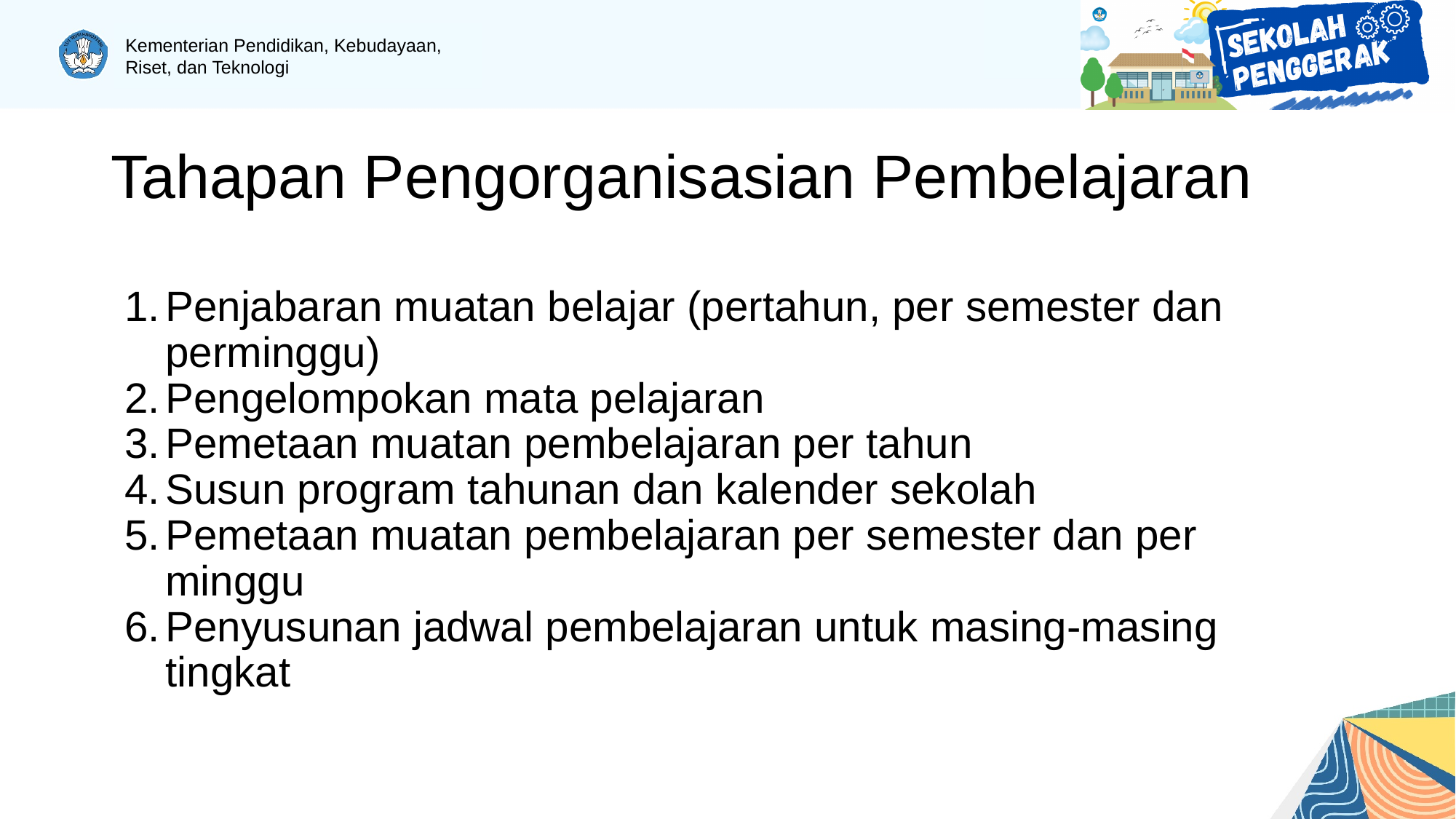

# Tahapan Pengorganisasian Pembelajaran
Penjabaran muatan belajar (pertahun, per semester dan perminggu)
Pengelompokan mata pelajaran
Pemetaan muatan pembelajaran per tahun
Susun program tahunan dan kalender sekolah
Pemetaan muatan pembelajaran per semester dan per minggu
Penyusunan jadwal pembelajaran untuk masing-masing tingkat